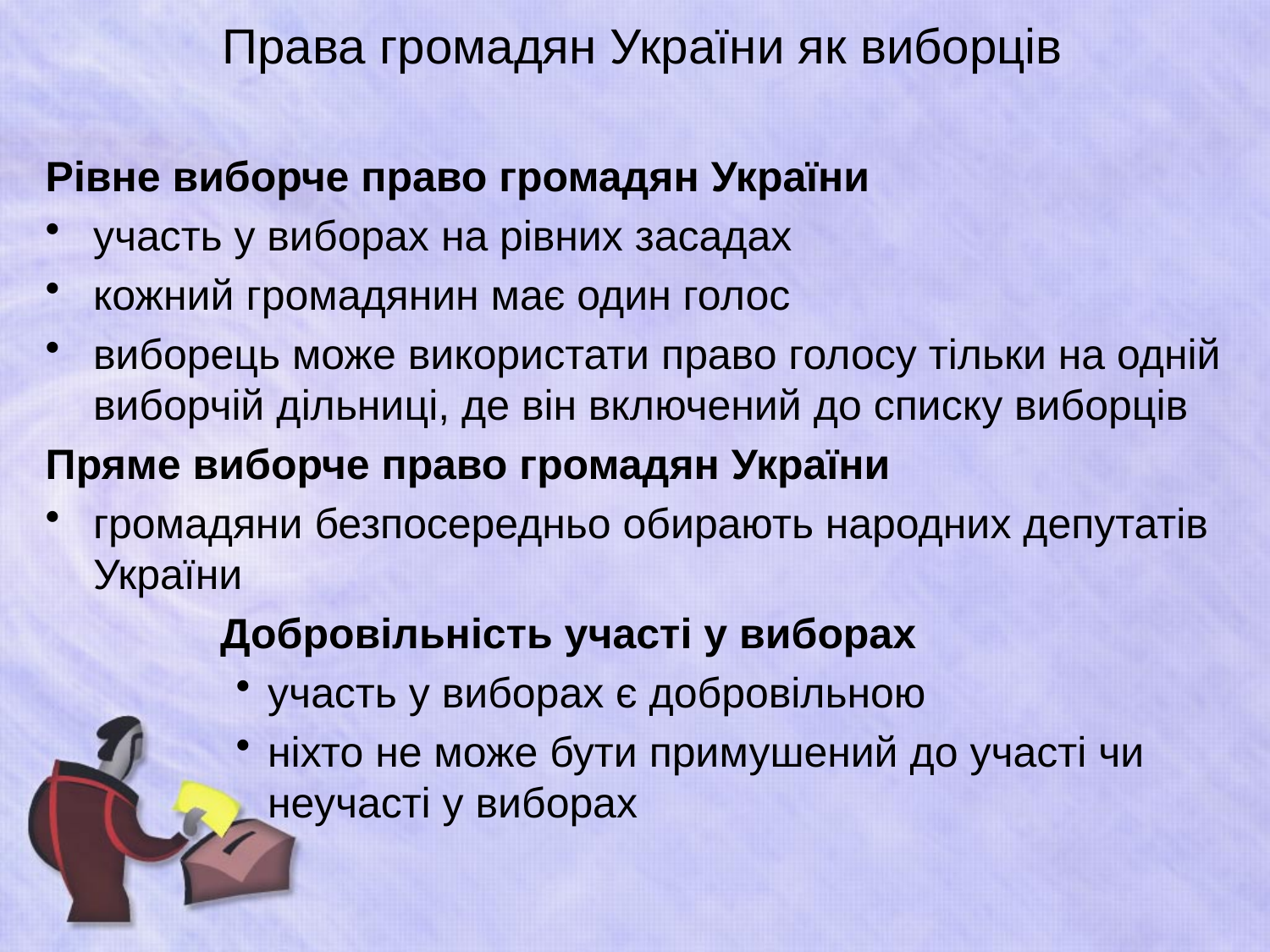

# Права громадян України як виборців
Рівне виборче право громадян України
участь у виборах на рівних засадах
кожний громадянин має один голос
виборець може використати право голосу тільки на одній виборчій дільниці, де він включений до списку виборців
Пряме виборче право громадян України
громадяни безпосередньо обирають народних депутатів України
Добровільність участі у виборах
участь у виборах є добровільною
ніхто не може бути примушений до участі чи неучасті у виборах